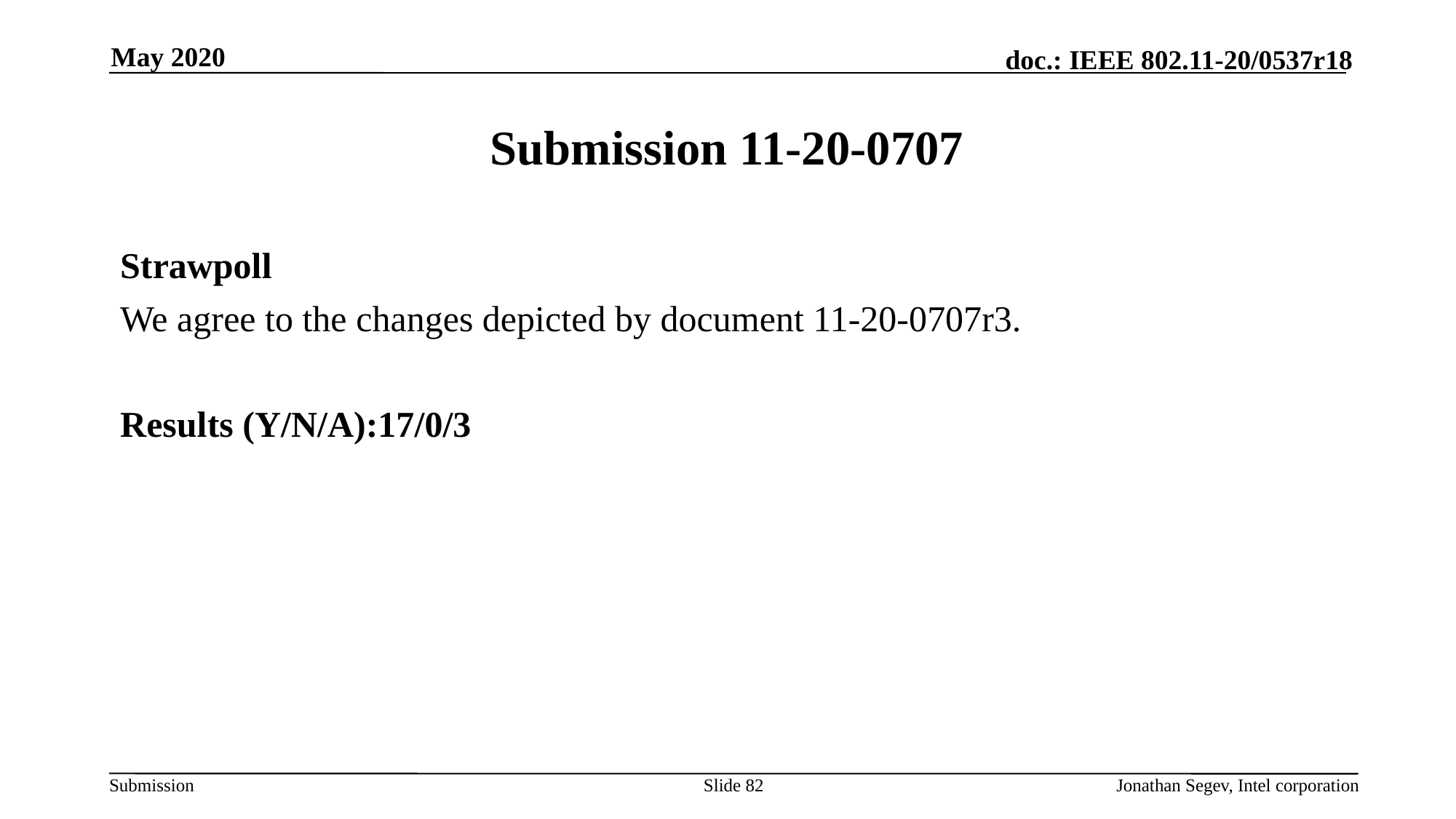

May 2020
# Submission 11-20-0707
Strawpoll
We agree to the changes depicted by document 11-20-0707r3.

Results (Y/N/A):17/0/3
Slide 82
Jonathan Segev, Intel corporation